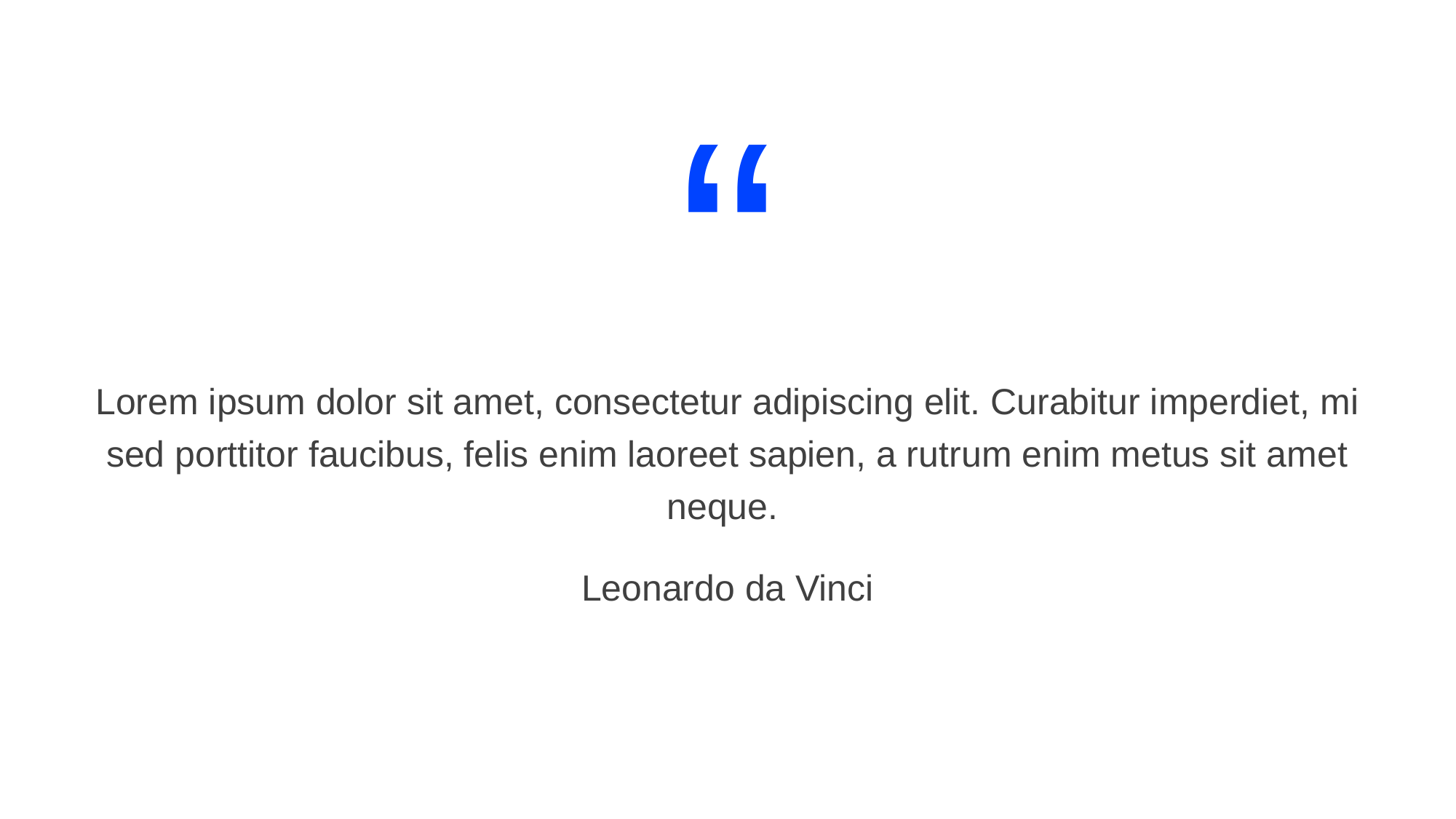

Lorem ipsum dolor sit amet, consectetur adipiscing elit. Curabitur imperdiet, mi sed porttitor faucibus, felis enim laoreet sapien, a rutrum enim metus sit amet neque.
# Leonardo da Vinci